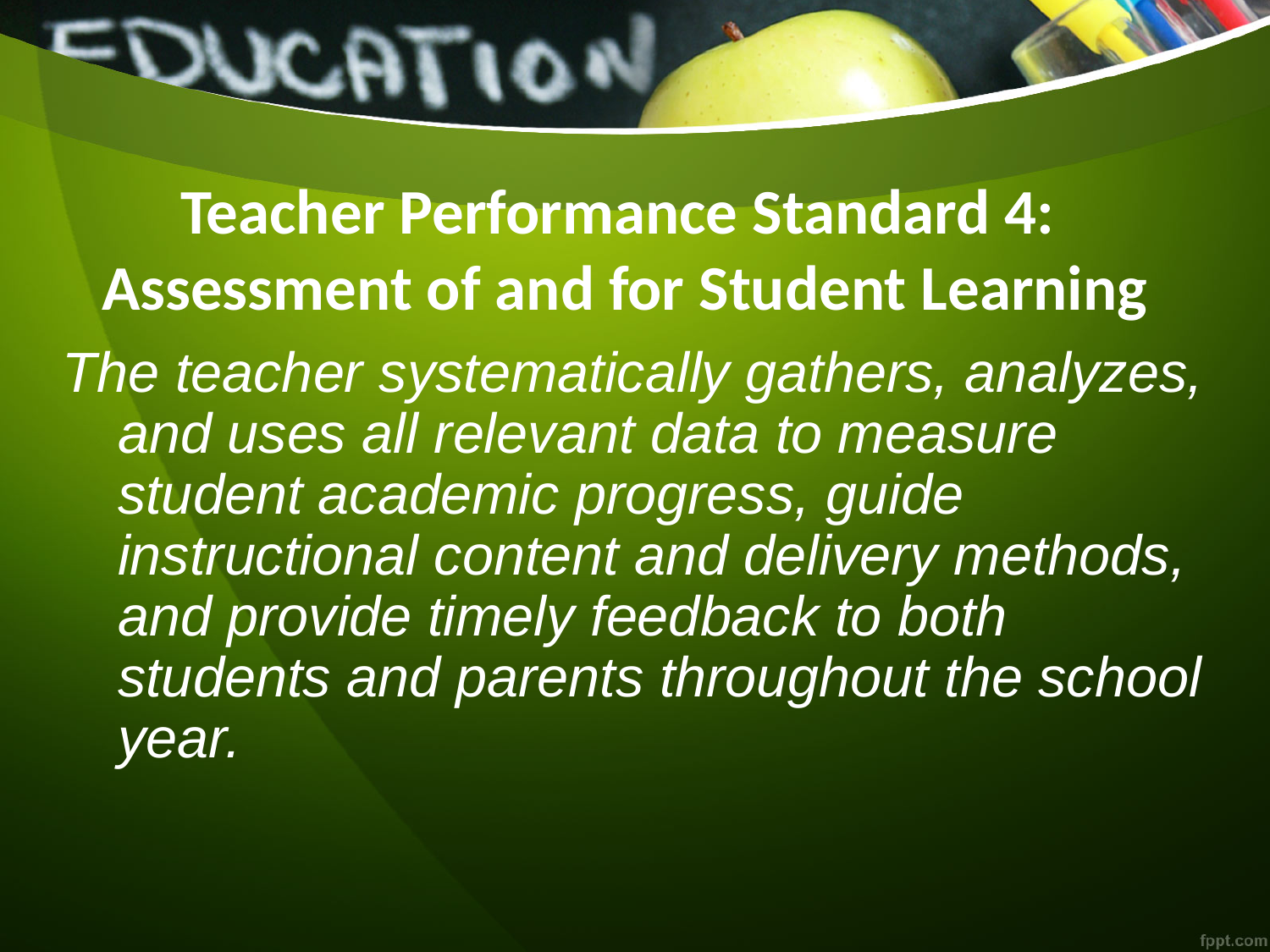

Teacher Performance Standard 4:  Assessment of and for Student Learning

The teacher systematically gathers, analyzes, and uses all relevant data to measure student academic progress, guide instructional content and delivery methods, and provide timely feedback to both students and parents throughout the school year.